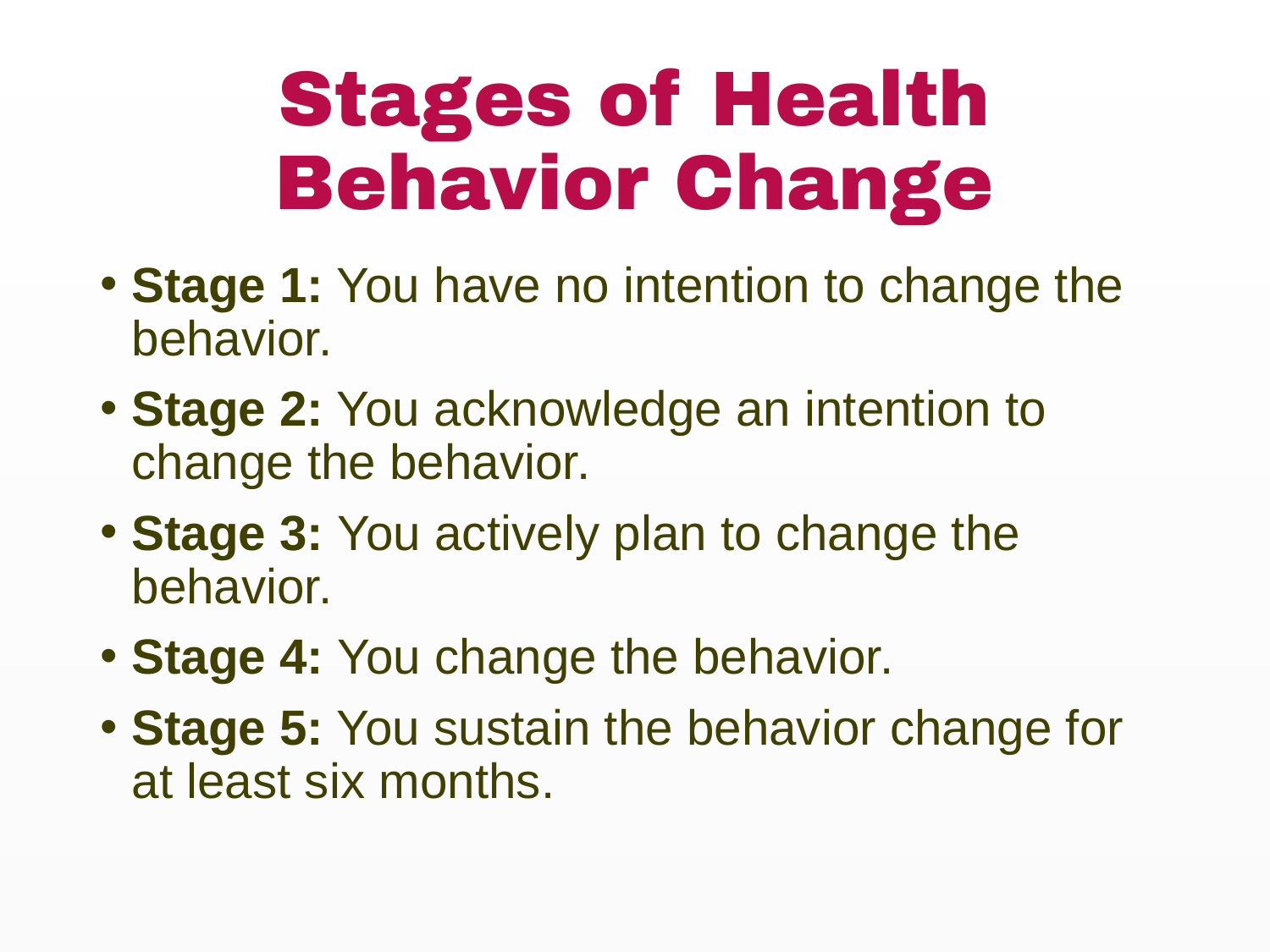

# Stages of Health Behavior Change
Stage 1: You have no intention to change the behavior.
Stage 2: You acknowledge an intention to change the behavior.
Stage 3: You actively plan to change the behavior.
Stage 4: You change the behavior.
Stage 5: You sustain the behavior change for at least six months.